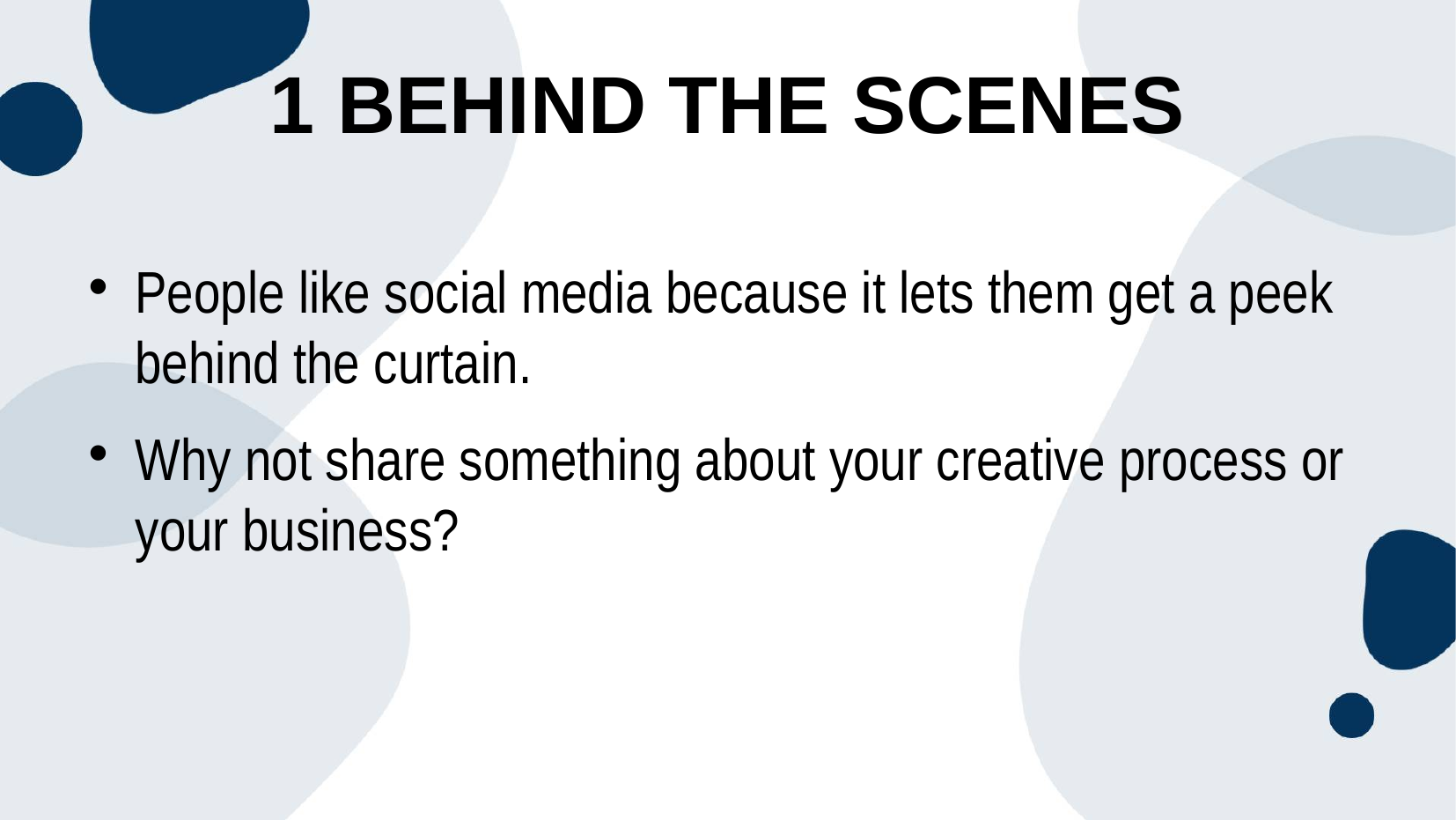

1 Behind the Scenes
People like social media because it lets them get a peek behind the curtain.
Why not share something about your creative process or your business?